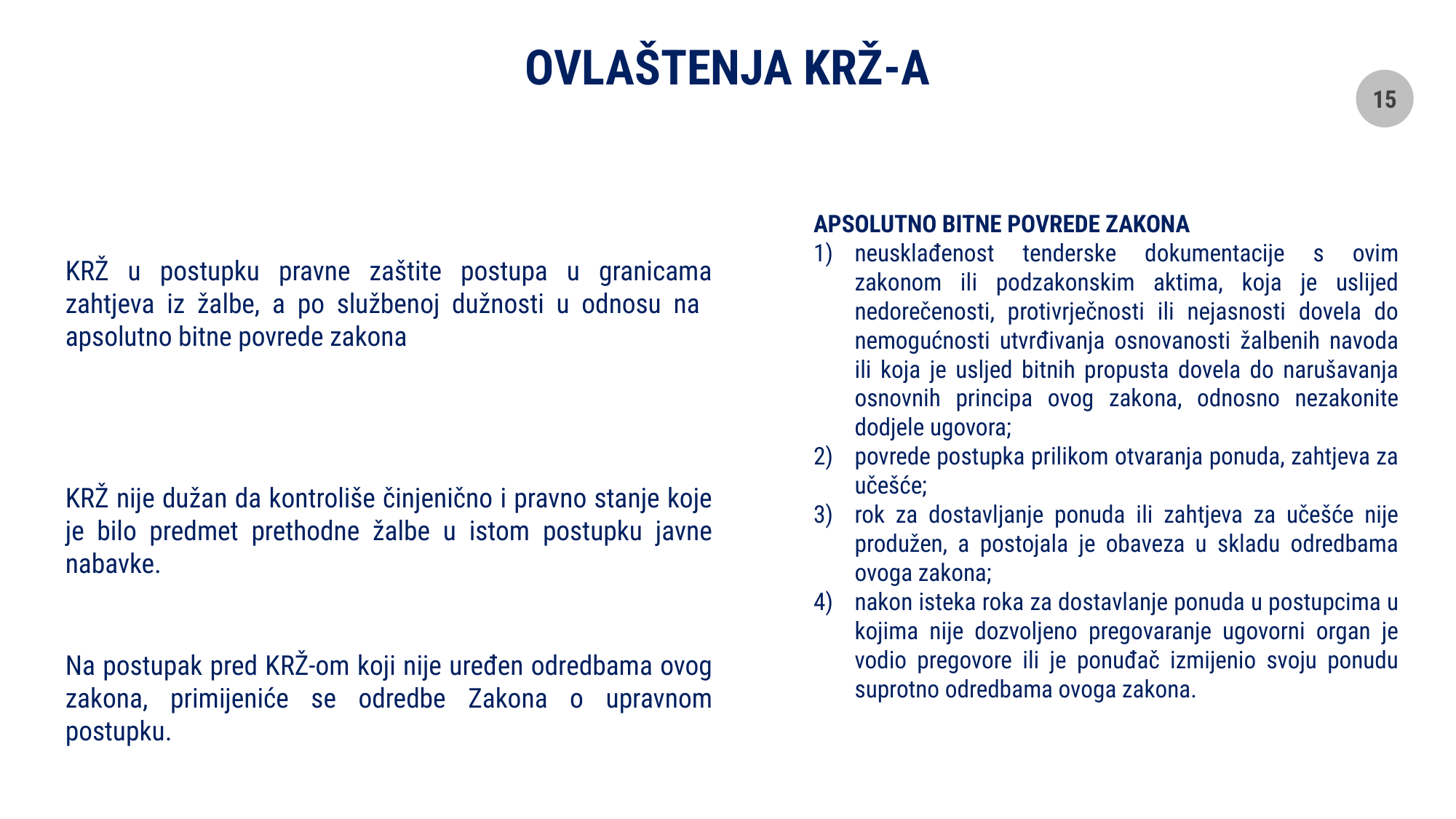

# OVLAŠTENJA KRŽ-A
APSOLUTNO BITNE POVREDE ZAKONA
neusklađenost tenderske dokumentacije s ovim zakonom ili podzakonskim aktima, koja je uslijed nedorečenosti, protivrječnosti ili nejasnosti dovela do nemogućnosti utvrđivanja osnovanosti žalbenih navoda ili koja je usljed bitnih propusta dovela do narušavanja osnovnih principa ovog zakona, odnosno nezakonite dodjele ugovora;
povrede postupka prilikom otvaranja ponuda, zahtjeva za učešće;
rok za dostavljanje ponuda ili zahtjeva za učešće nije produžen, a postojala je obaveza u skladu odredbama ovoga zakona;
nakon isteka roka za dostavlanje ponuda u postupcima u kojima nije dozvoljeno pregovaranje ugovorni organ je vodio pregovore ili je ponuđač izmijenio svoju ponudu suprotno odredbama ovoga zakona.
KRŽ u postupku pravne zaštite postupa u granicama zahtjeva iz žalbe, a po službenoj dužnosti u odnosu na  apsolutno bitne povrede zakona
KRŽ nije dužan da kontroliše činjenično i pravno stanje koje je bilo predmet prethodne žalbe u istom postupku javne nabavke.
Na postupak pred KRŽ-om koji nije uređen odredbama ovog zakona, primijeniće se odredbe Zakona o upravnom postupku.